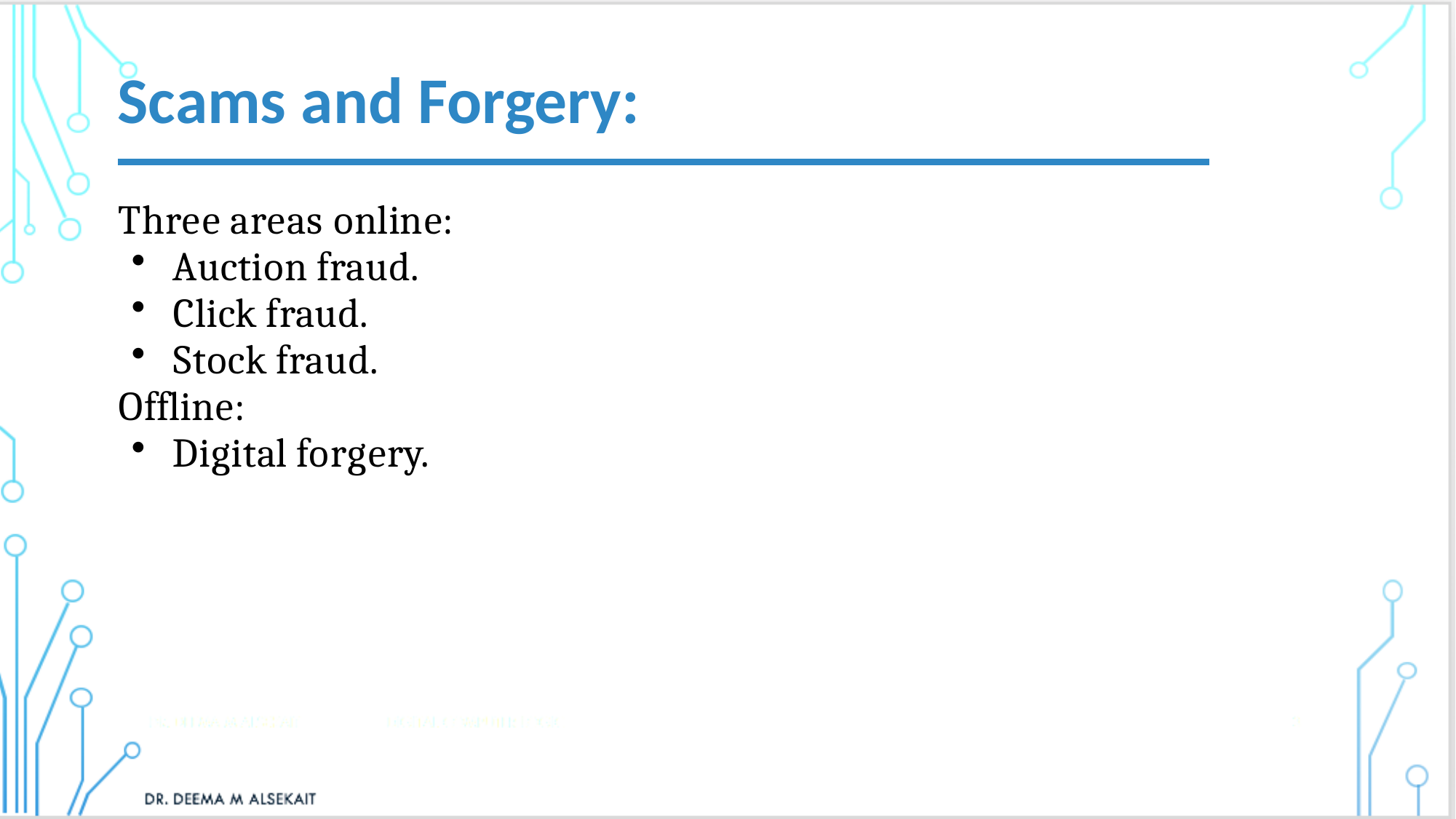

# Scams and Forgery:
Three areas online:
Auction fraud.
Click fraud.
Stock fraud.
Offline:
Digital forgery.